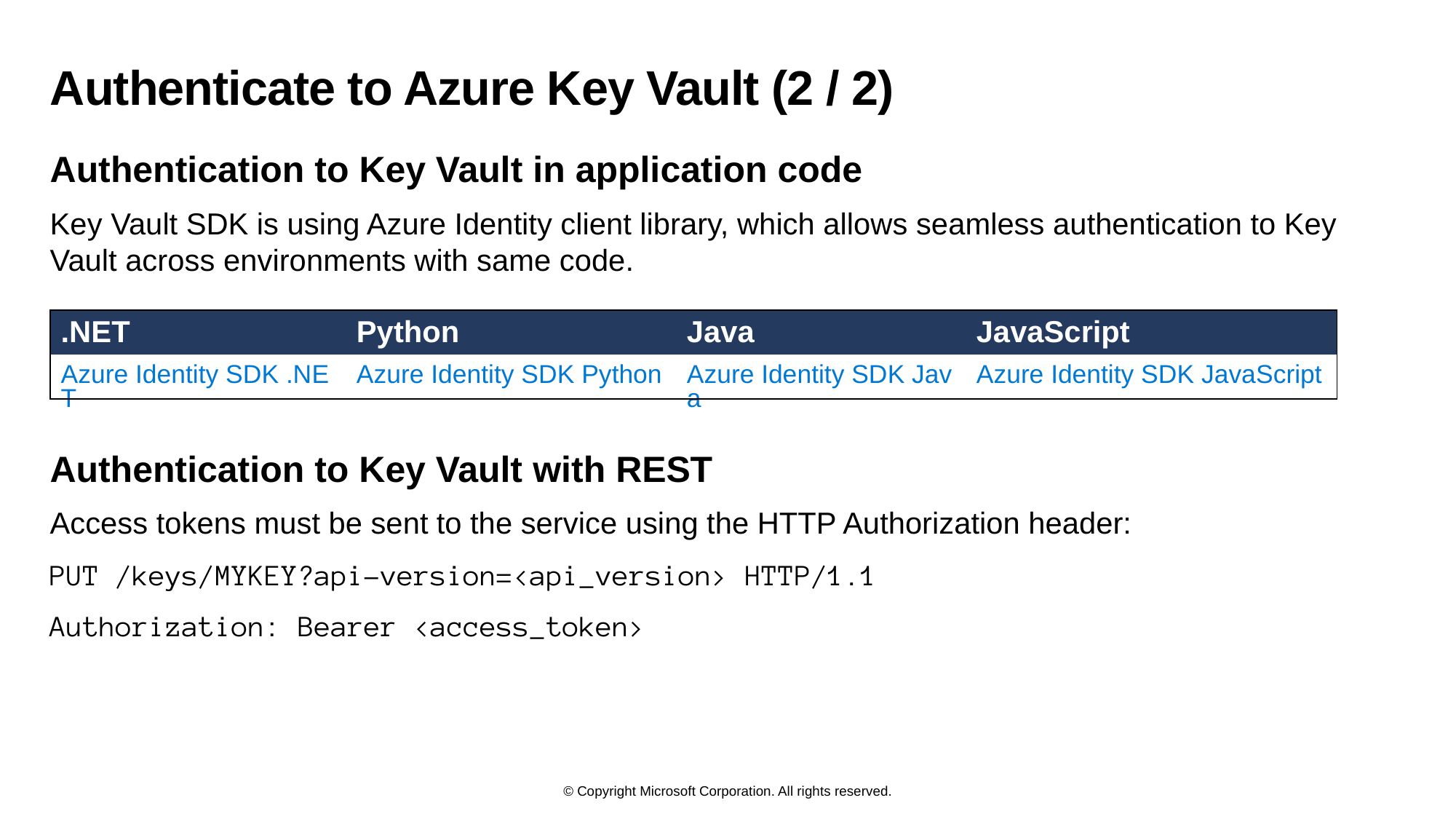

# Authenticate to Azure Key Vault (2 / 2)
Authentication to Key Vault in application code
Key Vault SDK is using Azure Identity client library, which allows seamless authentication to Key Vault across environments with same code.
| .NET | Python | Java | JavaScript |
| --- | --- | --- | --- |
| Azure Identity SDK .NET | Azure Identity SDK Python | Azure Identity SDK Java | Azure Identity SDK JavaScript |
Authentication to Key Vault with REST
Access tokens must be sent to the service using the HTTP Authorization header:
PUT /keys/MYKEY?api-version=<api_version> HTTP/1.1
Authorization: Bearer <access_token>